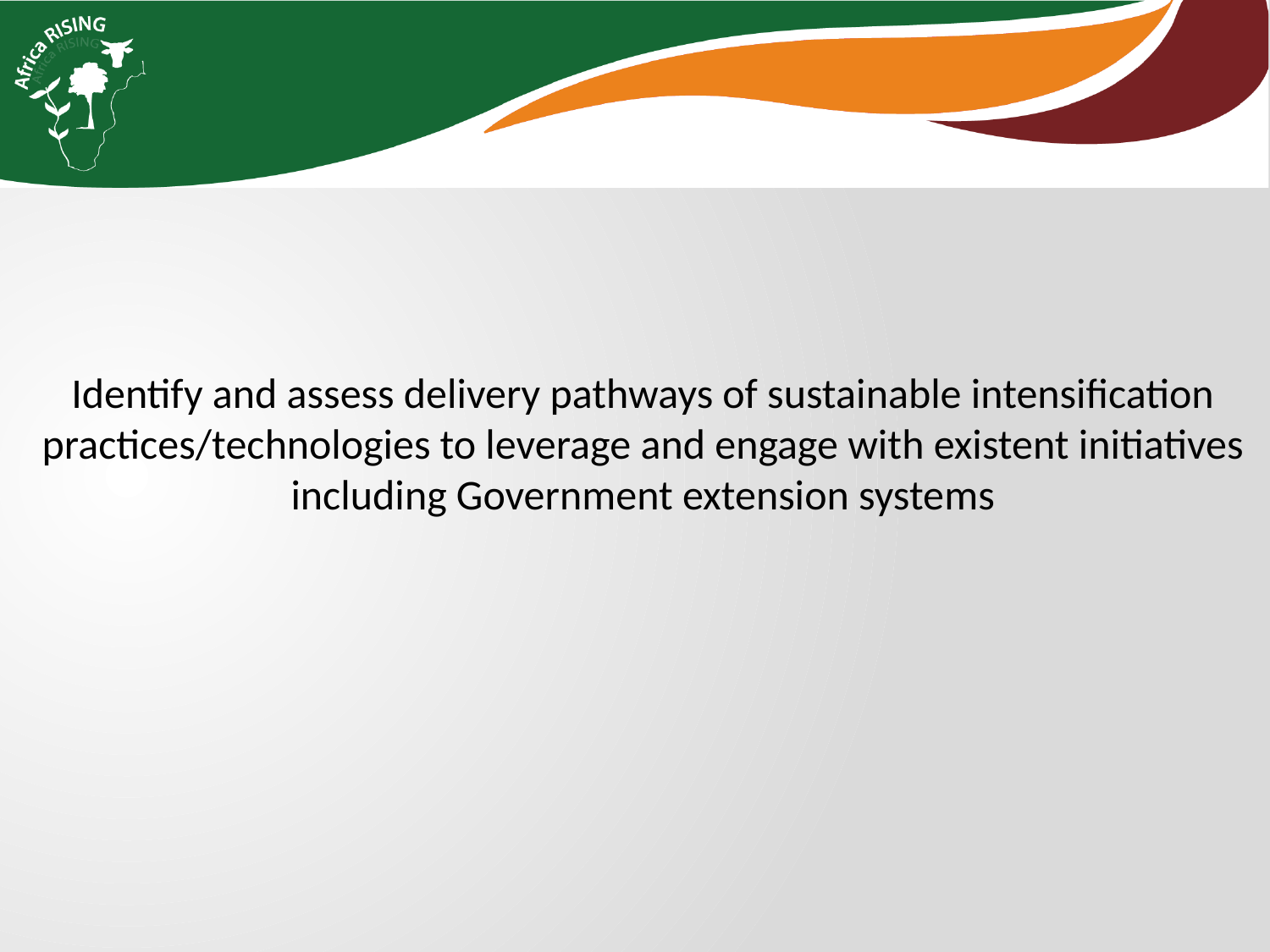

Identify and assess delivery pathways of sustainable intensification practices/technologies to leverage and engage with existent initiatives including Government extension systems